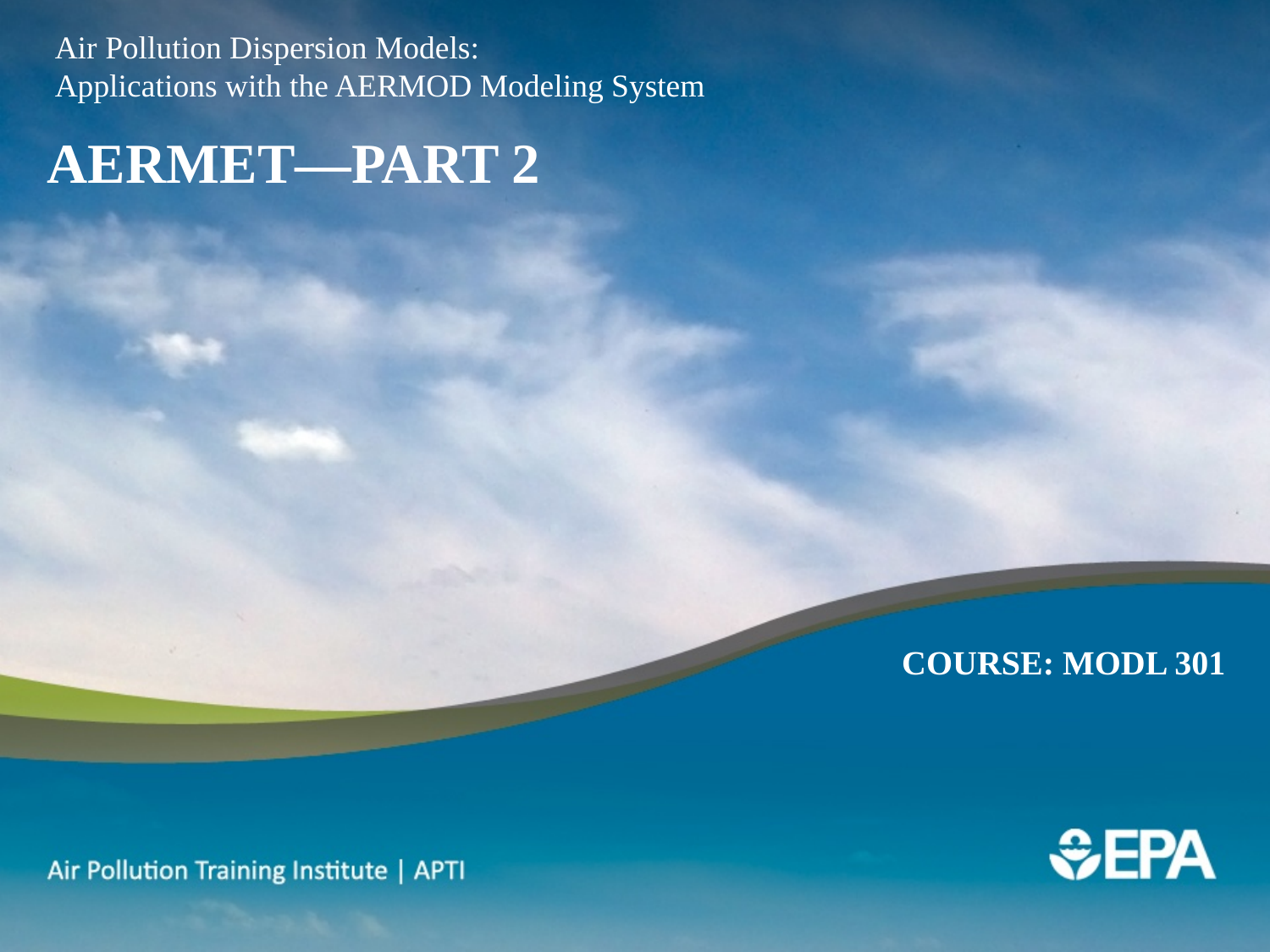

Air Pollution Dispersion Models:
Applications with the AERMOD Modeling System
AERMET—Part 2
Course: MODL 301